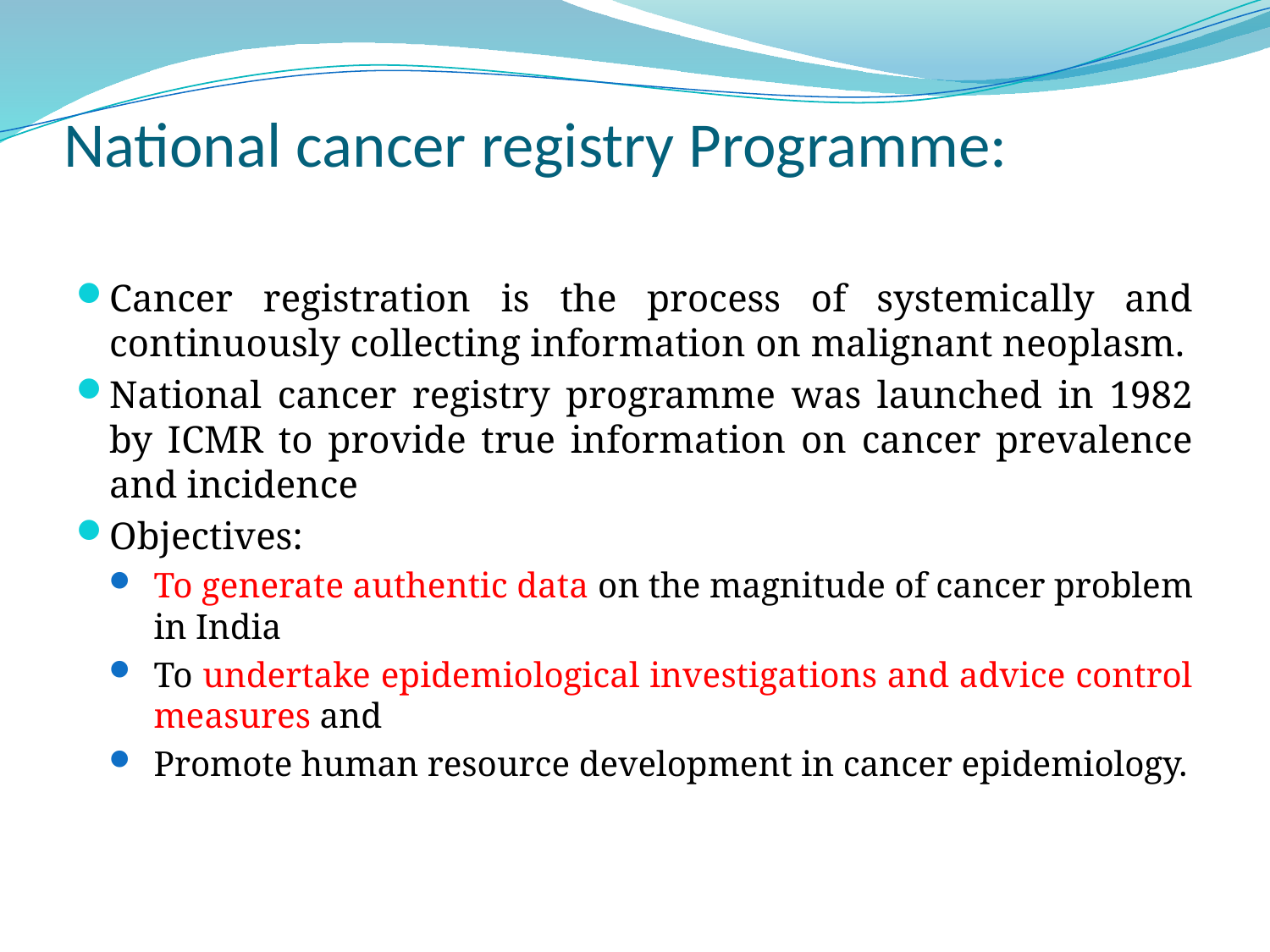

# National cancer registry Programme:
Cancer registration is the process of systemically and continuously collecting information on malignant neoplasm.
National cancer registry programme was launched in 1982 by ICMR to provide true information on cancer prevalence and incidence
Objectives:
To generate authentic data on the magnitude of cancer problem in India
To undertake epidemiological investigations and advice control measures and
Promote human resource development in cancer epidemiology.